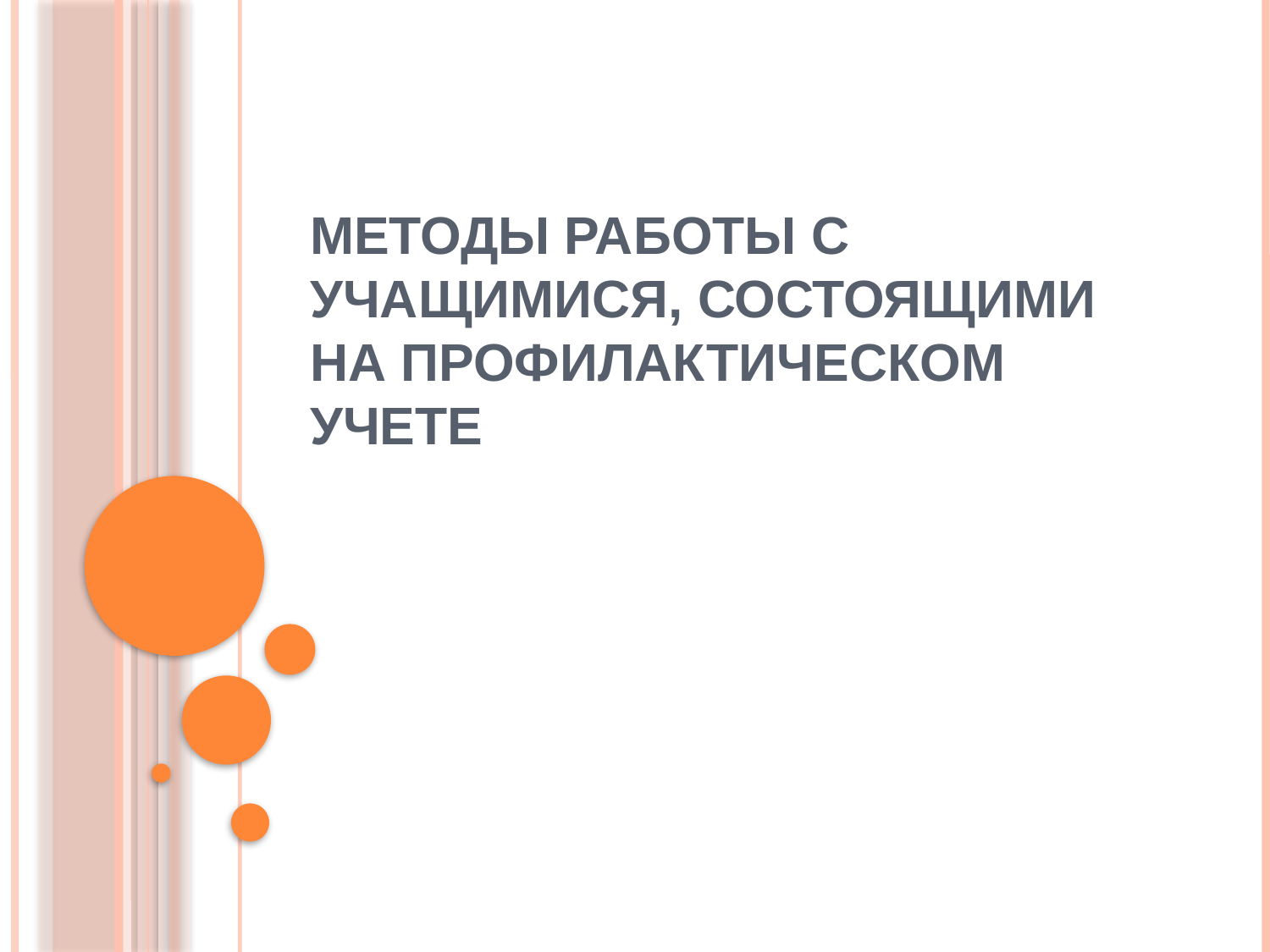

# Методы работы с учащимися, состоящими на профилактическом учете